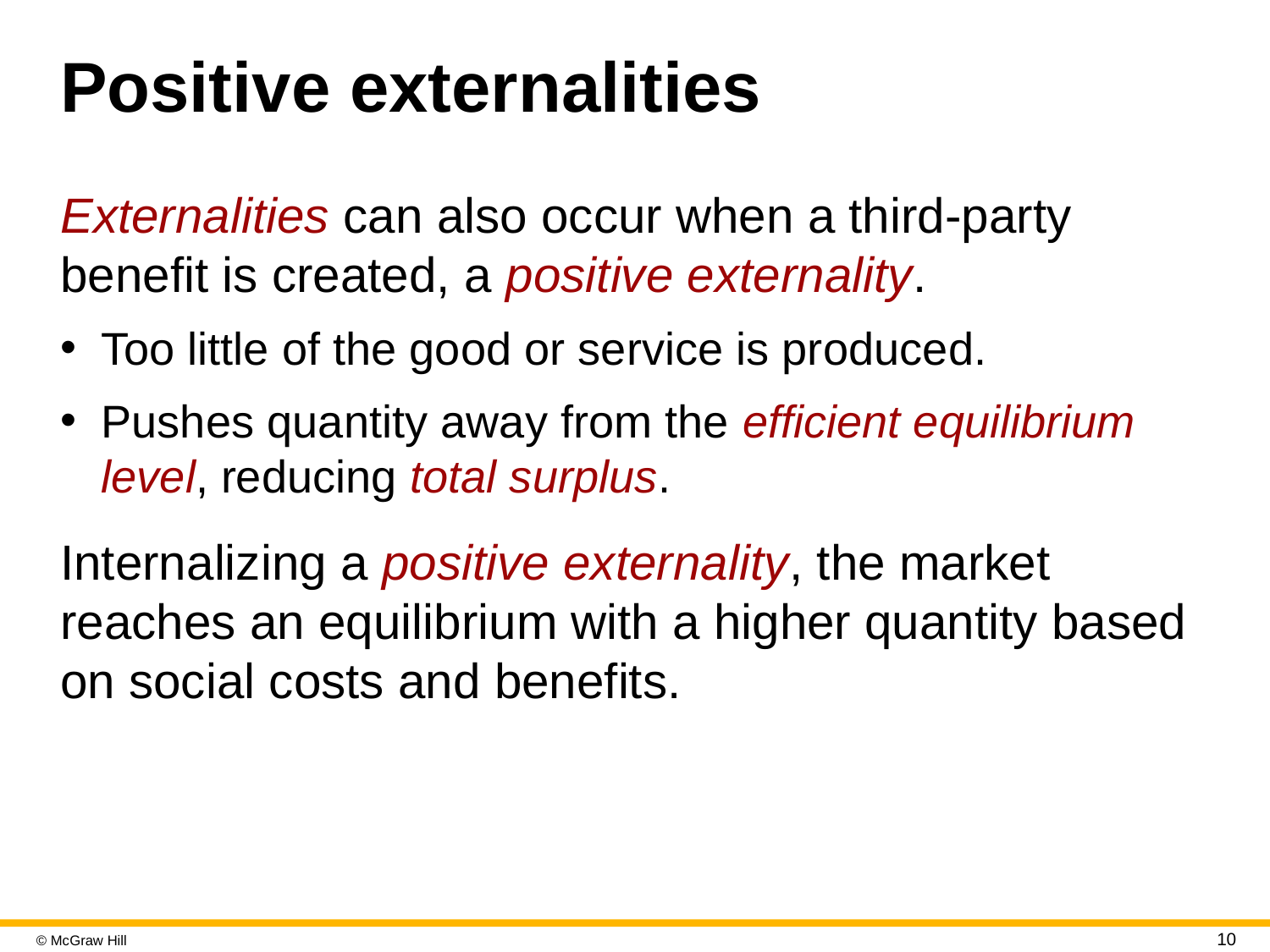

# Positive externalities
Externalities can also occur when a third-party benefit is created, a positive externality.
Too little of the good or service is produced.
Pushes quantity away from the efficient equilibrium level, reducing total surplus.
Internalizing a positive externality, the market reaches an equilibrium with a higher quantity based on social costs and benefits.